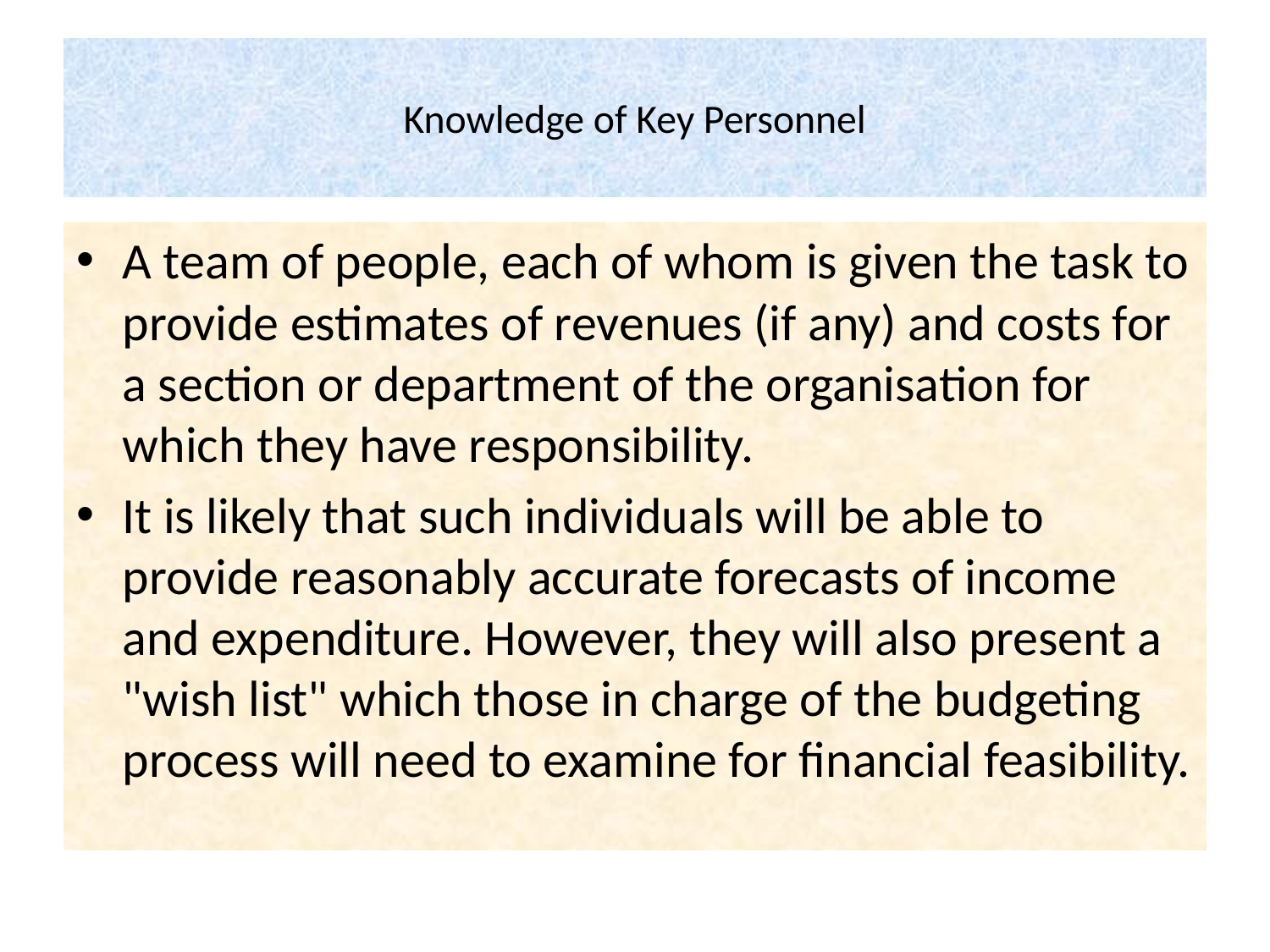

# Knowledge of Key Personnel
A team of people, each of whom is given the task to provide estimates of revenues (if any) and costs for a section or department of the organisation for which they have responsibility.
It is likely that such individuals will be able to provide reasonably accurate forecasts of income and expenditure. However, they will also present a "wish list" which those in charge of the budgeting process will need to examine for financial feasibility.